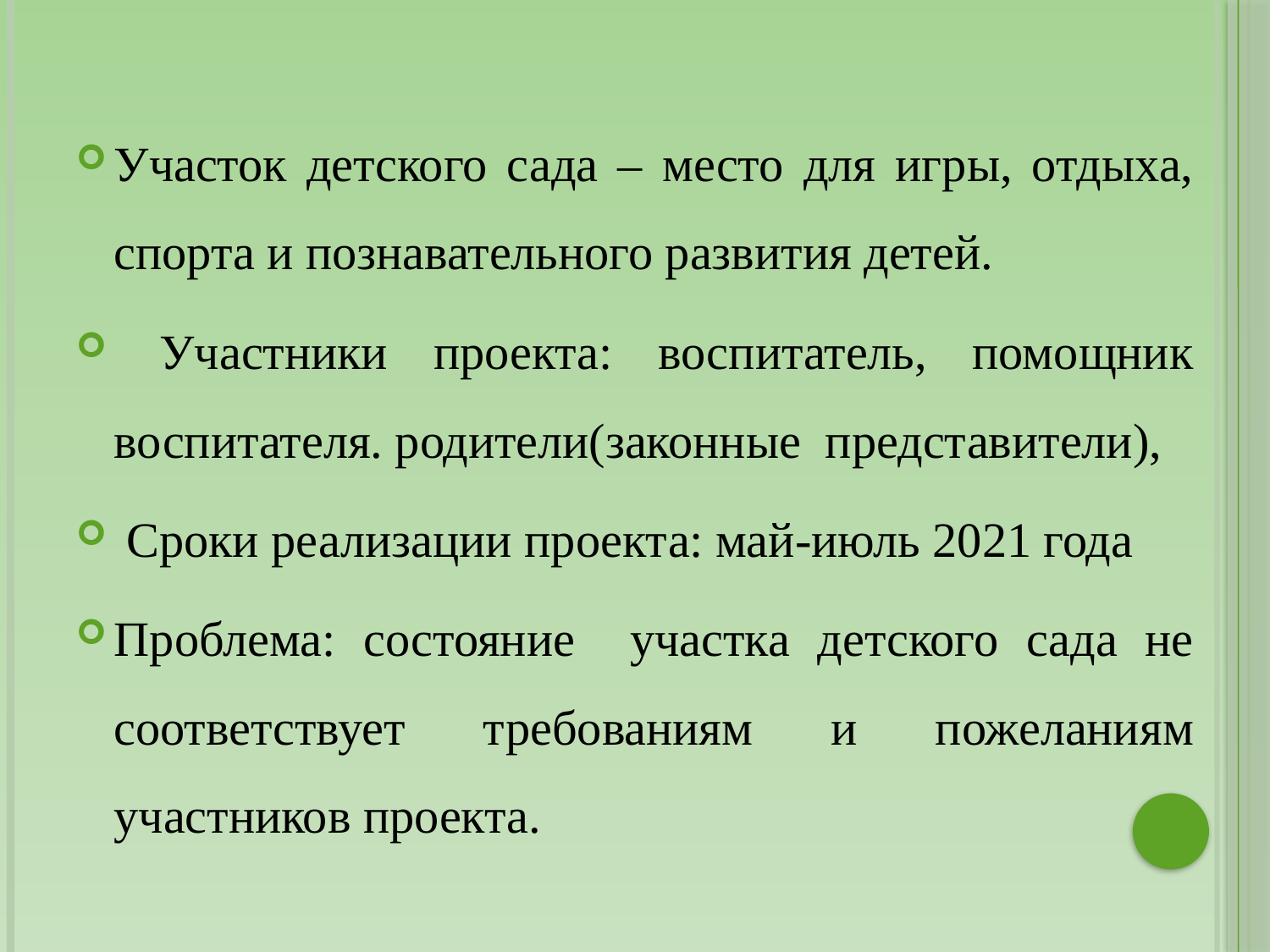

Участок детского сада – место для игры, отдыха, спорта и познавательного развития детей.
 Участники проекта: воспитатель, помощник воспитателя. родители(законные  представители),
 Сроки реализации проекта: май-июль 2021 года
Проблема: состояние  участка детского сада не соответствует требованиям и пожеланиям участников проекта.